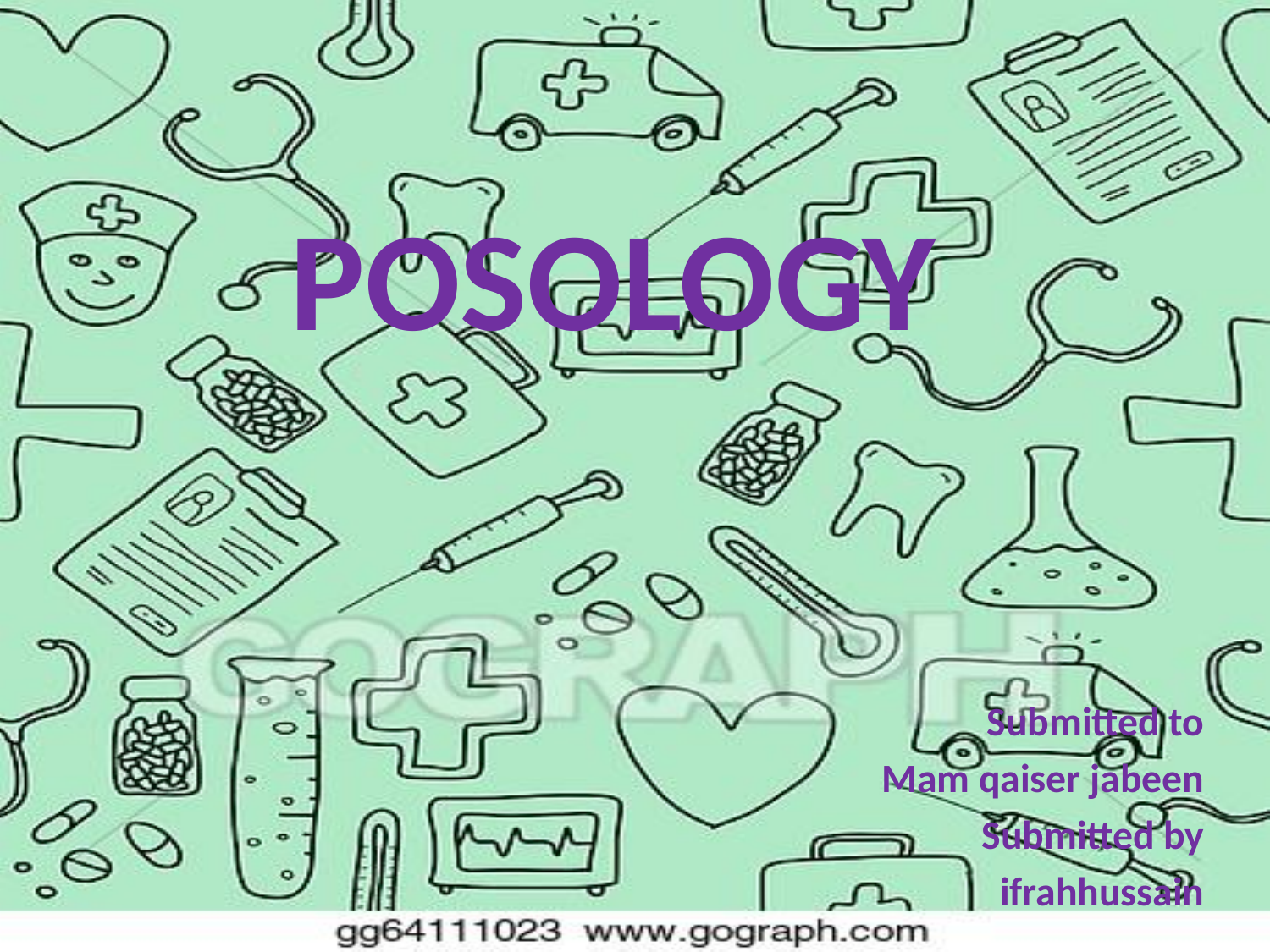

# Posology

Submitted to
Mam qaiser jabeen
Submitted by
    ifrahhussain